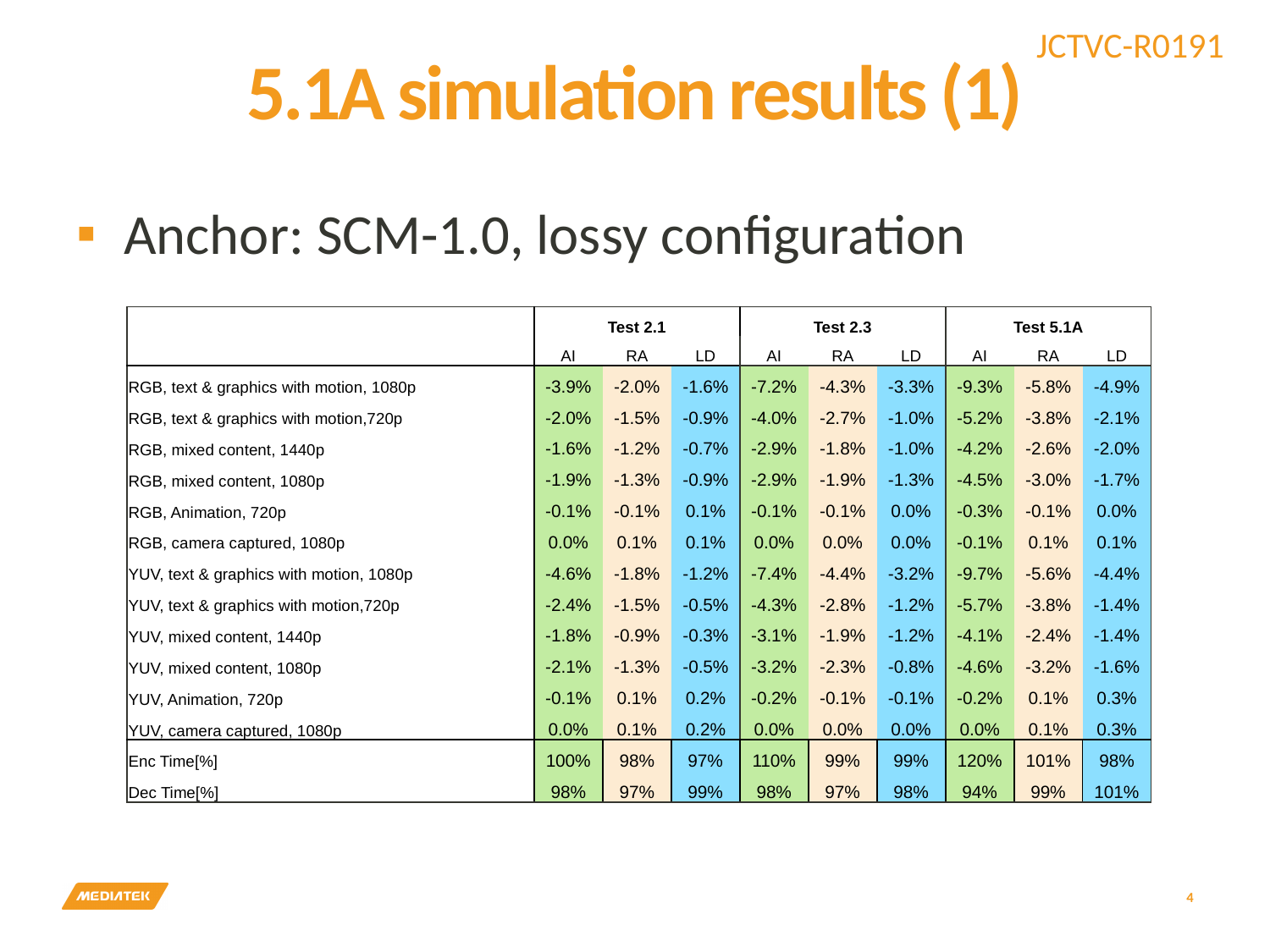

# 5.1A simulation results (1)
Anchor: SCM-1.0, lossy configuration

|  | Test 2.1 |  |  | Test 2.3 |  |  | Test 5.1A |  |  |
| --- | --- | --- | --- | --- | --- | --- | --- | --- | --- |
|  | AI | RA | LD | AI | RA | LD | AI | RA | LD |
| RGB, text & graphics with motion, 1080p | -3.9% | -2.0% | -1.6% | -7.2% | -4.3% | -3.3% | -9.3% | -5.8% | -4.9% |
| RGB, text & graphics with motion,720p | -2.0% | -1.5% | -0.9% | -4.0% | -2.7% | -1.0% | -5.2% | -3.8% | -2.1% |
| RGB, mixed content, 1440p | -1.6% | -1.2% | -0.7% | -2.9% | -1.8% | -1.0% | -4.2% | -2.6% | -2.0% |
| RGB, mixed content, 1080p | -1.9% | -1.3% | -0.9% | -2.9% | -1.9% | -1.3% | -4.5% | -3.0% | -1.7% |
| RGB, Animation, 720p | -0.1% | -0.1% | 0.1% | -0.1% | -0.1% | 0.0% | -0.3% | -0.1% | 0.0% |
| RGB, camera captured, 1080p | 0.0% | 0.1% | 0.1% | 0.0% | 0.0% | 0.0% | -0.1% | 0.1% | 0.1% |
| YUV, text & graphics with motion, 1080p | -4.6% | -1.8% | -1.2% | -7.4% | -4.4% | -3.2% | -9.7% | -5.6% | -4.4% |
| YUV, text & graphics with motion,720p | -2.4% | -1.5% | -0.5% | -4.3% | -2.8% | -1.2% | -5.7% | -3.8% | -1.4% |
| YUV, mixed content, 1440p | -1.8% | -0.9% | -0.3% | -3.1% | -1.9% | -1.2% | -4.1% | -2.4% | -1.4% |
| YUV, mixed content, 1080p | -2.1% | -1.3% | -0.5% | -3.2% | -2.3% | -0.8% | -4.6% | -3.2% | -1.6% |
| YUV, Animation, 720p | -0.1% | 0.1% | 0.2% | -0.2% | -0.1% | -0.1% | -0.2% | 0.1% | 0.3% |
| YUV, camera captured, 1080p | 0.0% | 0.1% | 0.2% | 0.0% | 0.0% | 0.0% | 0.0% | 0.1% | 0.3% |
| Enc Time[%] | 100% | 98% | 97% | 110% | 99% | 99% | 120% | 101% | 98% |
| Dec Time[%] | 98% | 97% | 99% | 98% | 97% | 98% | 94% | 99% | 101% |
4